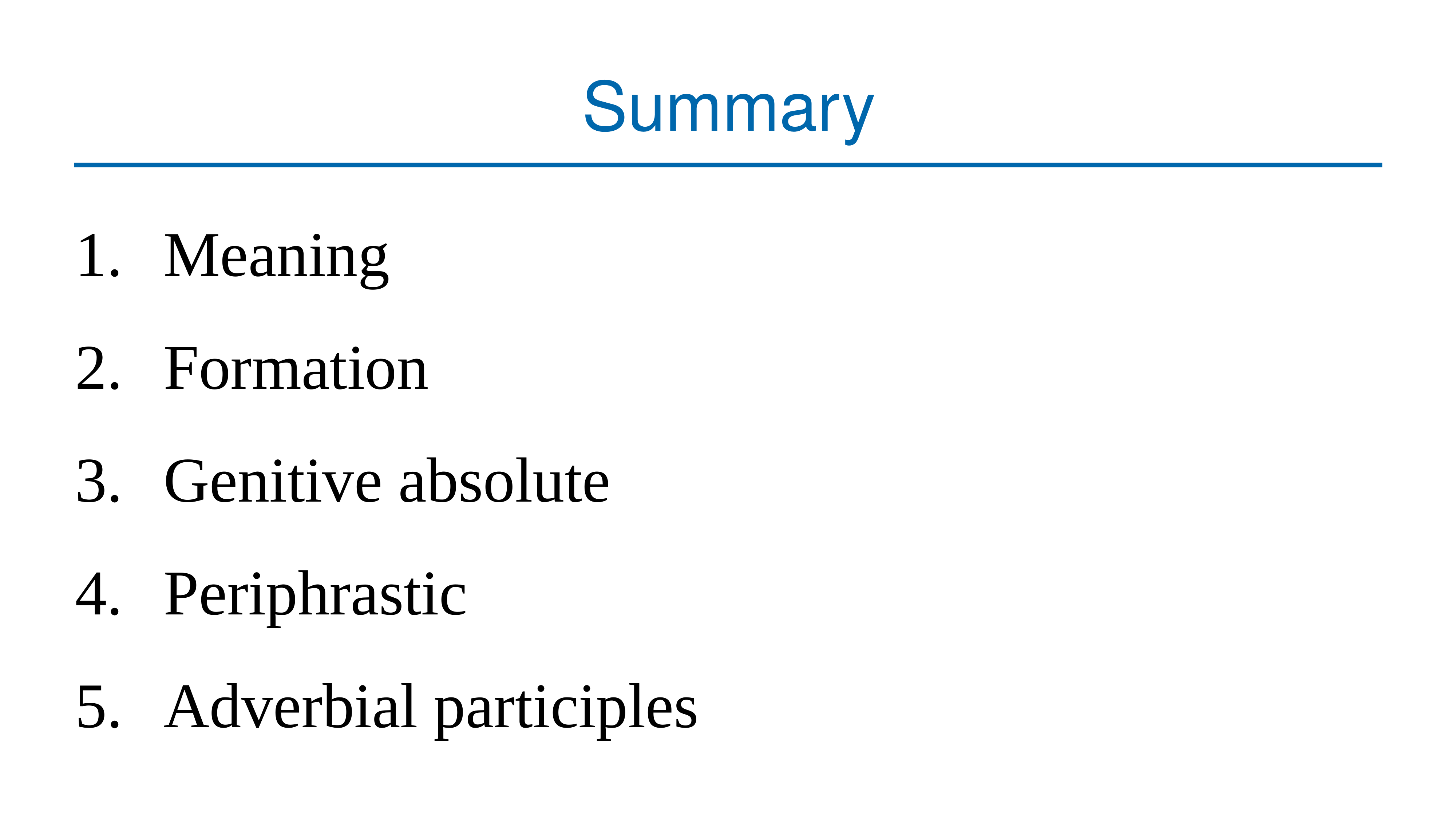

# Summary
Meaning
Formation
Genitive absolute
Periphrastic
Adverbial participles